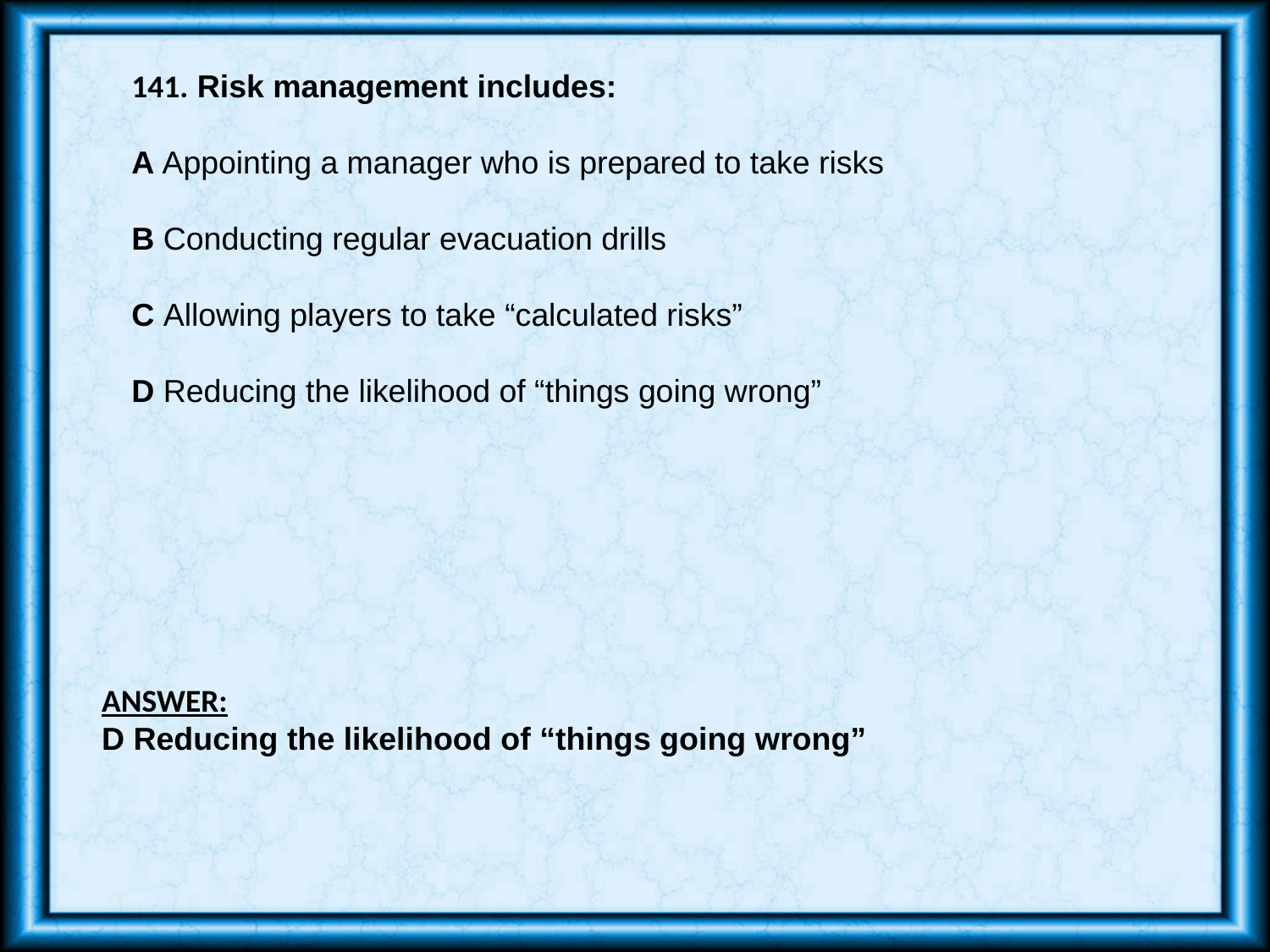

141. Risk management includes:

A Appointing a manager who is prepared to take risks

B Conducting regular evacuation drills

C Allowing players to take “calculated risks”

D Reducing the likelihood of “things going wrong”

ANSWER:
D Reducing the likelihood of “things going wrong”